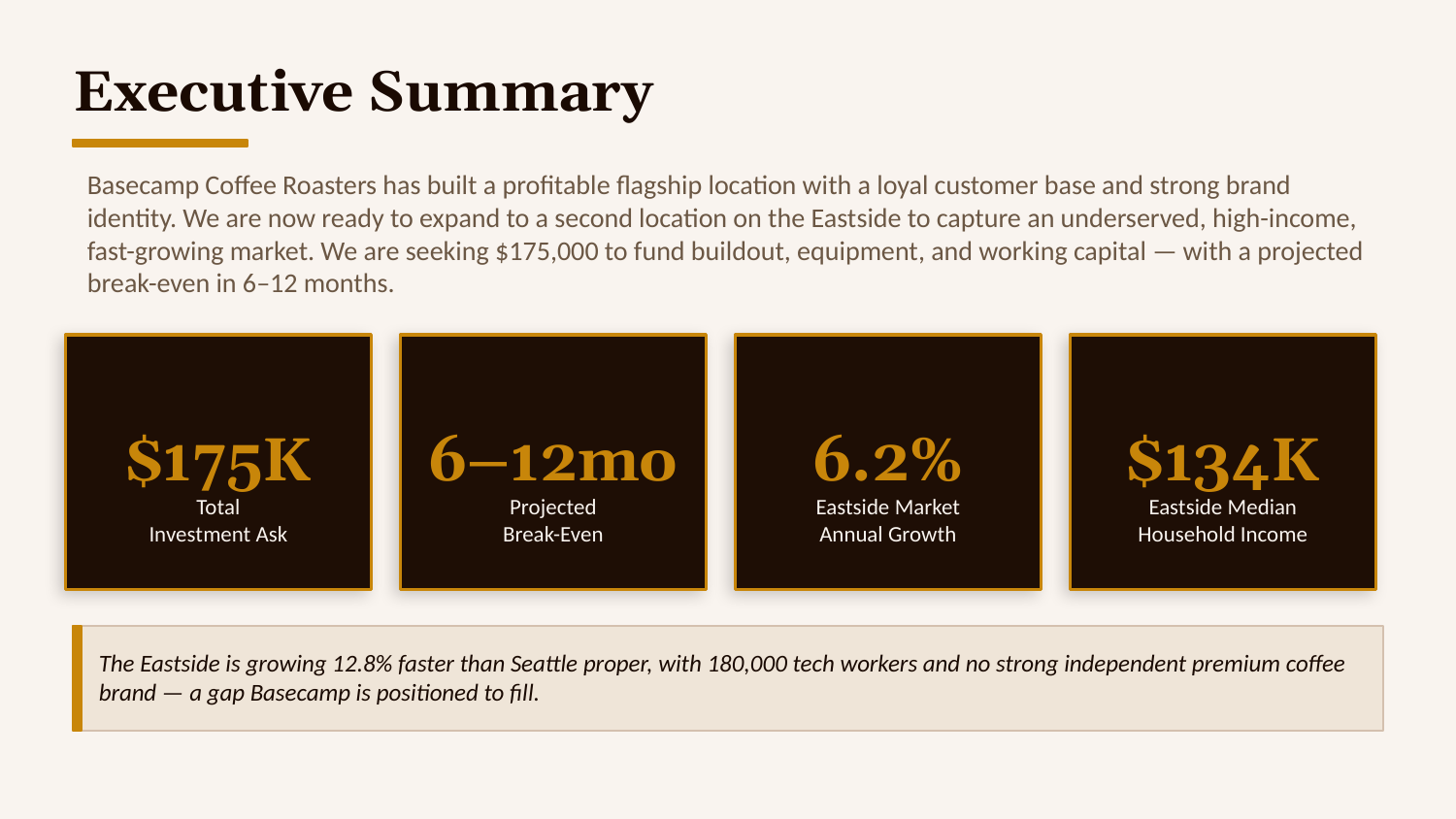

Executive Summary

Basecamp Coffee Roasters has built a profitable flagship location with a loyal customer base and strong brand identity. We are now ready to expand to a second location on the Eastside to capture an underserved, high-income, fast-growing market. We are seeking $175,000 to fund buildout, equipment, and working capital — with a projected break-even in 6–12 months.

$175K
6–12mo
6.2%
$134K
Total
Investment Ask
Projected
Break-Even
Eastside Market
Annual Growth
Eastside Median
Household Income

The Eastside is growing 12.8% faster than Seattle proper, with 180,000 tech workers and no strong independent premium coffee brand — a gap Basecamp is positioned to fill.